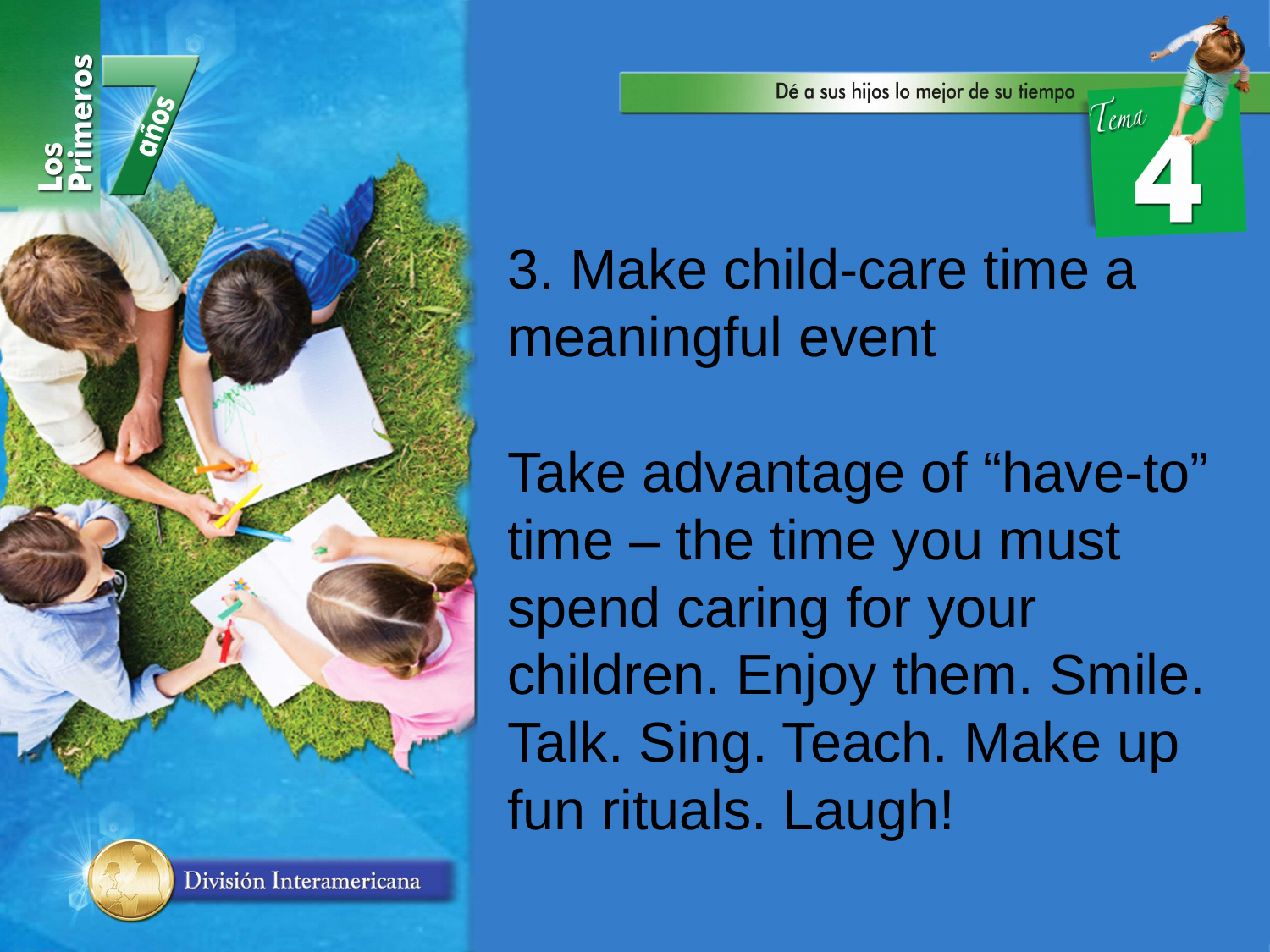

3. Make child-care time a meaningful event

Take advantage of “have-to” time – the time you must spend caring for your children. Enjoy them. Smile. Talk. Sing. Teach. Make up fun rituals. Laugh!